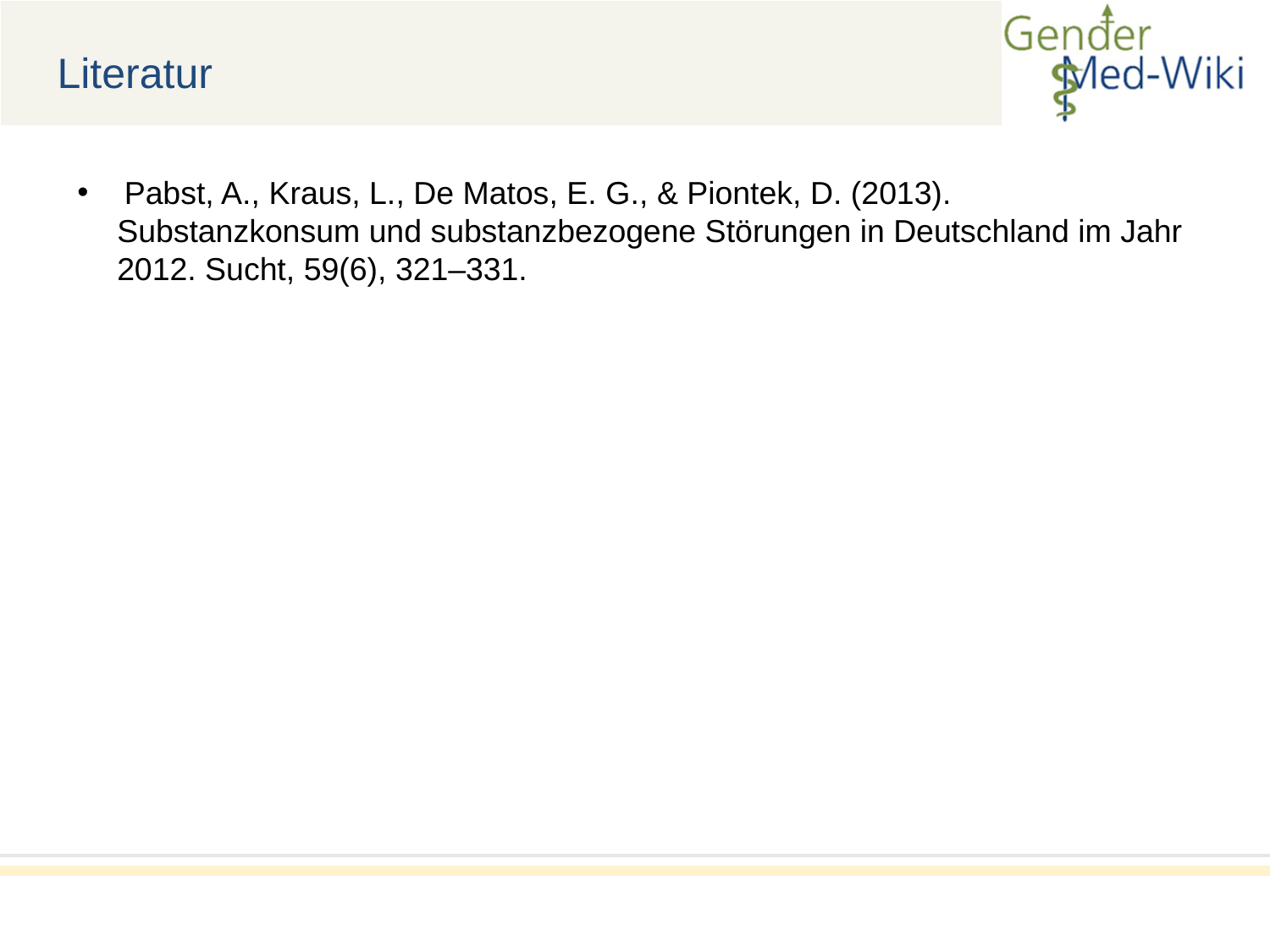

Literatur
 Pabst, A., Kraus, L., De Matos, E. G., & Piontek, D. (2013). Substanzkonsum und substanzbezogene Störungen in Deutschland im Jahr 2012. Sucht, 59(6), 321–331.